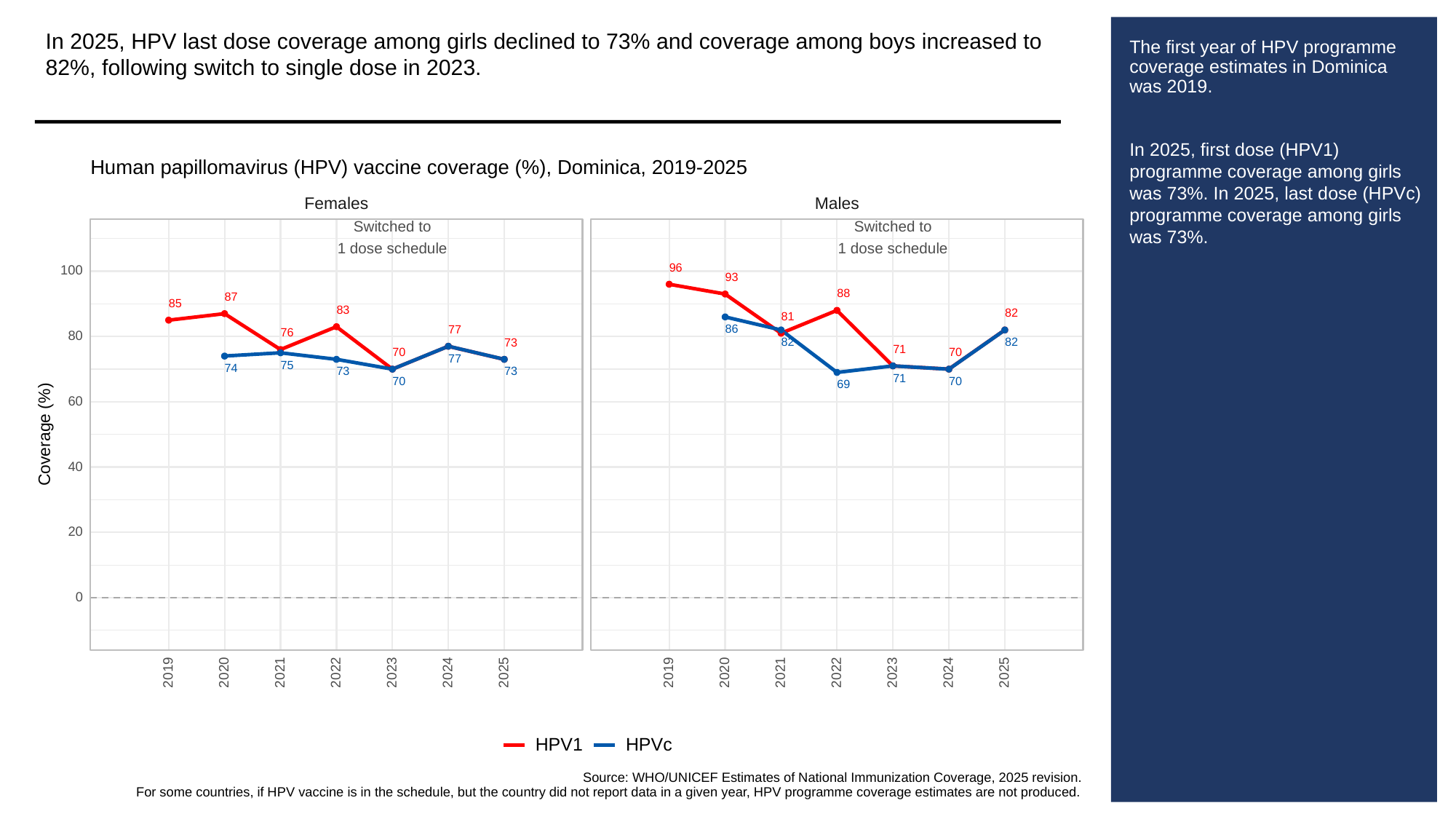

In 2025, HPV last dose coverage among girls declined to 73% and coverage among boys increased to 82%, following switch to single dose in 2023.
# The first year of HPV programme coverage estimates in Dominica was 2019.

In 2025, first dose (HPV1) programme coverage among girls was 73%. In 2025, last dose (HPVc) programme coverage among girls was 73%.

Human papillomavirus (HPV) vaccine coverage (%), Dominica, 2019-2025
Females
Males

Switched to
Switched to

1 dose schedule
1 dose schedule
96
100

93

88

87
85

83

82

81

86
77

76

80

82
82
73

71

70
70

77

75

74

73
73

71
70
70
69
60

Coverage (%)

40

20

0

2023
2023
2019
2020
2021
2022
2024
2025
2019
2020
2021
2022
2024
2025
HPVc
HPV1

Source: WHO/UNICEF Estimates of National Immunization Coverage, 2025 revision.
For some countries, if HPV vaccine is in the schedule, but the country did not report data in a given year, HPV programme coverage estimates are not produced.